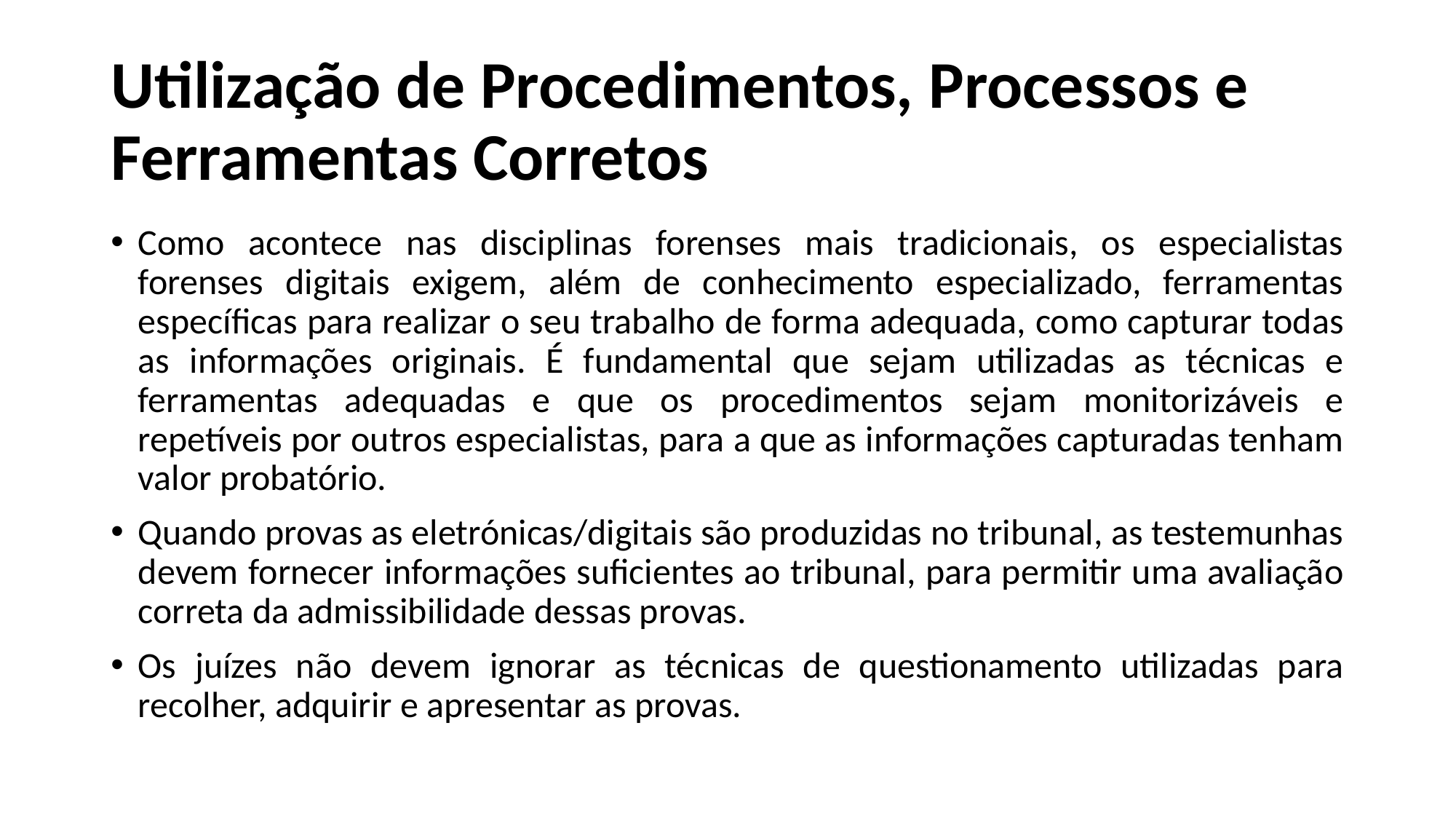

# Utilização de Procedimentos, Processos e Ferramentas Corretos
Como acontece nas disciplinas forenses mais tradicionais, os especialistas forenses digitais exigem, além de conhecimento especializado, ferramentas específicas para realizar o seu trabalho de forma adequada, como capturar todas as informações originais. É fundamental que sejam utilizadas as técnicas e ferramentas adequadas e que os procedimentos sejam monitorizáveis e repetíveis por outros especialistas, para a que as informações capturadas tenham valor probatório.
Quando provas as eletrónicas/digitais são produzidas no tribunal, as testemunhas devem fornecer informações suficientes ao tribunal, para permitir uma avaliação correta da admissibilidade dessas provas.
Os juízes não devem ignorar as técnicas de questionamento utilizadas para recolher, adquirir e apresentar as provas.